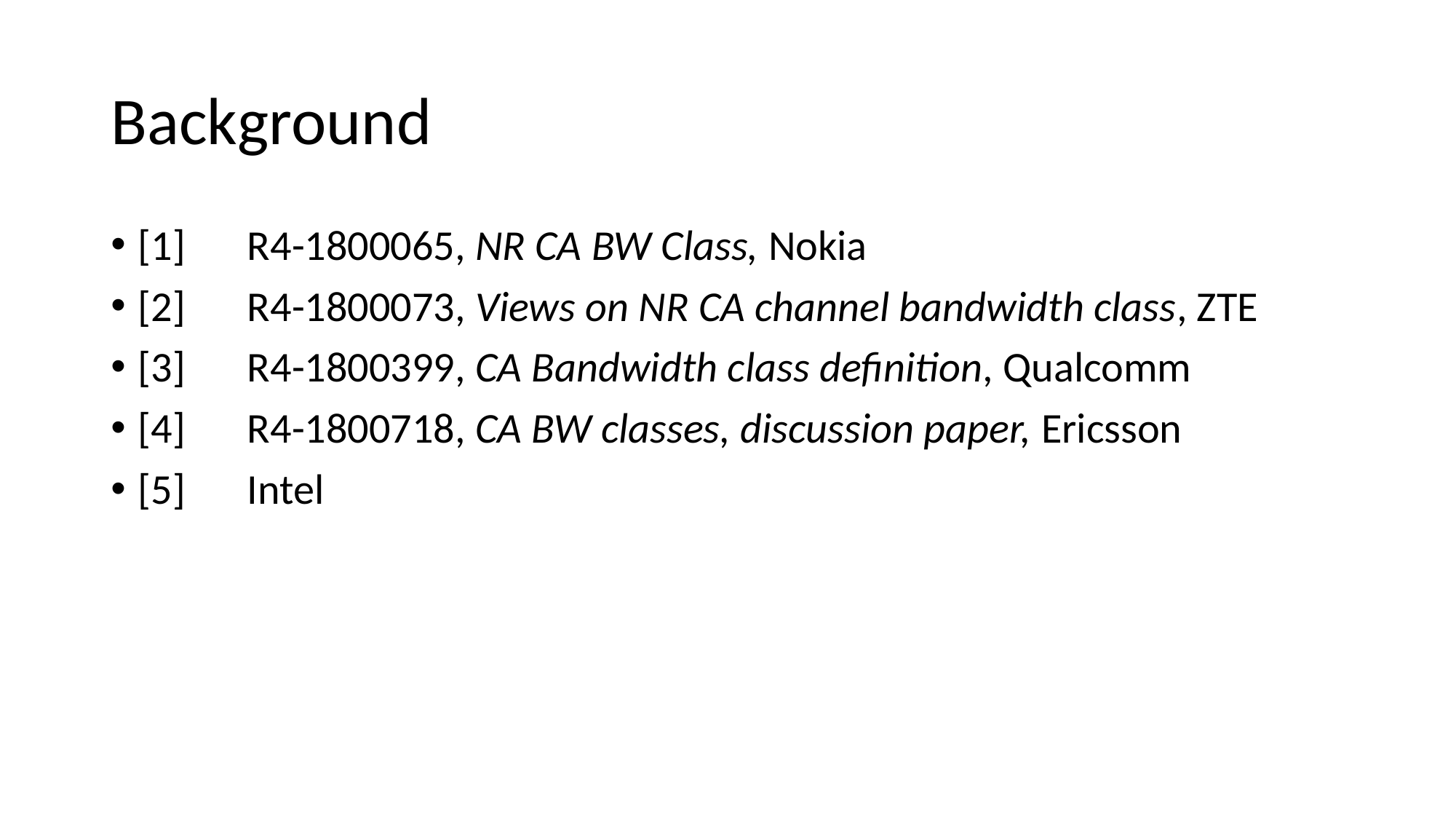

# Background
[1]	R4-1800065, NR CA BW Class, Nokia
[2]	R4-1800073, Views on NR CA channel bandwidth class, ZTE
[3]	R4-1800399, CA Bandwidth class definition, Qualcomm
[4]	R4-1800718, CA BW classes, discussion paper, Ericsson
[5]	Intel